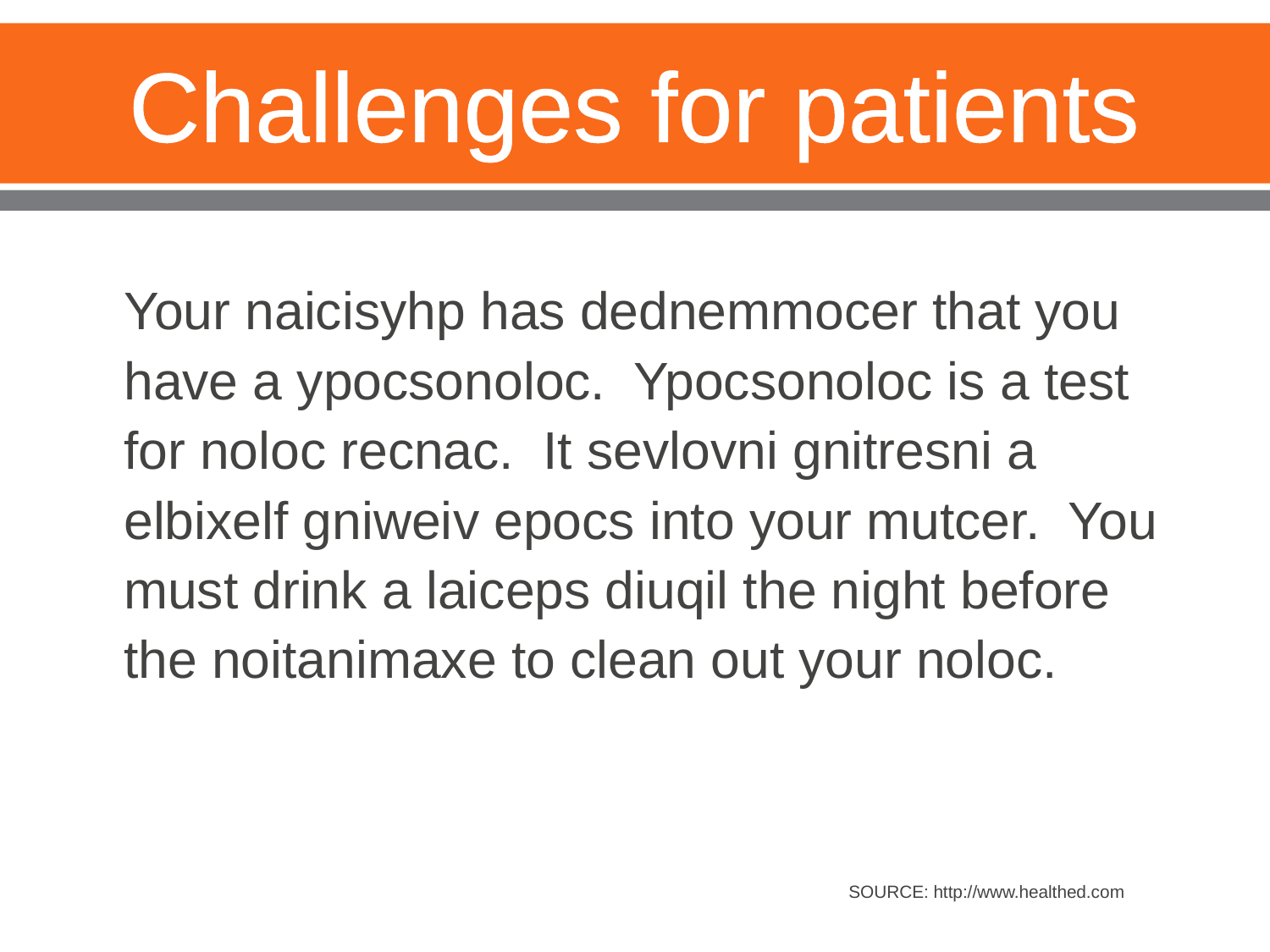

# Challenges for patients
Your naicisyhp has dednemmocer that you have a ypocsonoloc.  Ypocsonoloc is a test for noloc recnac.  It sevlovni gnitresni a elbixelf gniweiv epocs into your mutcer.  You must drink a laiceps diuqil the night before the noitanimaxe to clean out your noloc.

SOURCE: http://www.healthed.com